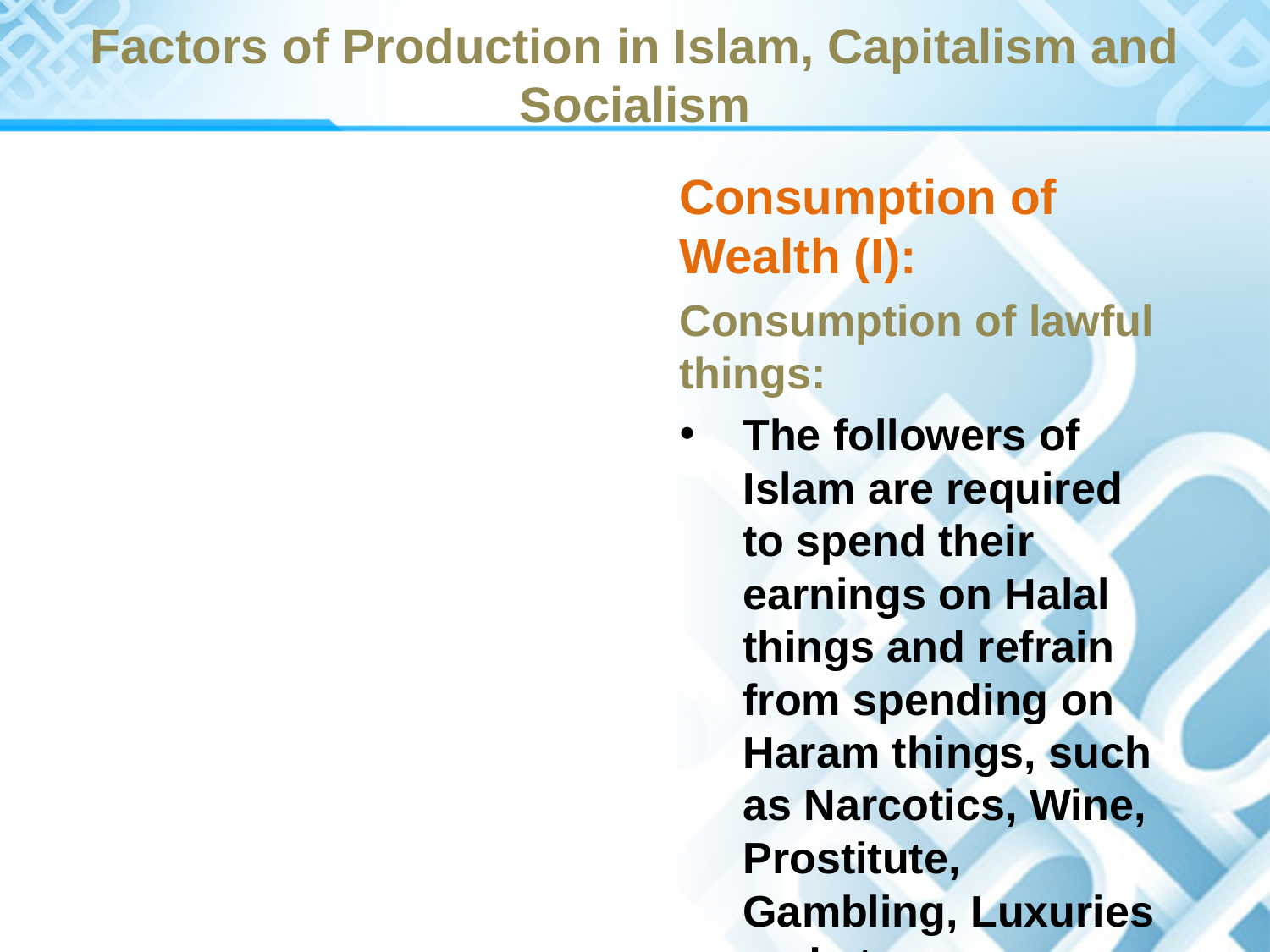

Factors of Production in Islam, Capitalism and Socialism
Consumption of Wealth (I):
Consumption of lawful things:
The followers of Islam are required to spend their earnings on Halal things and refrain from spending on Haram things, such as Narcotics, Wine, Prostitute, Gambling, Luxuries and etc.